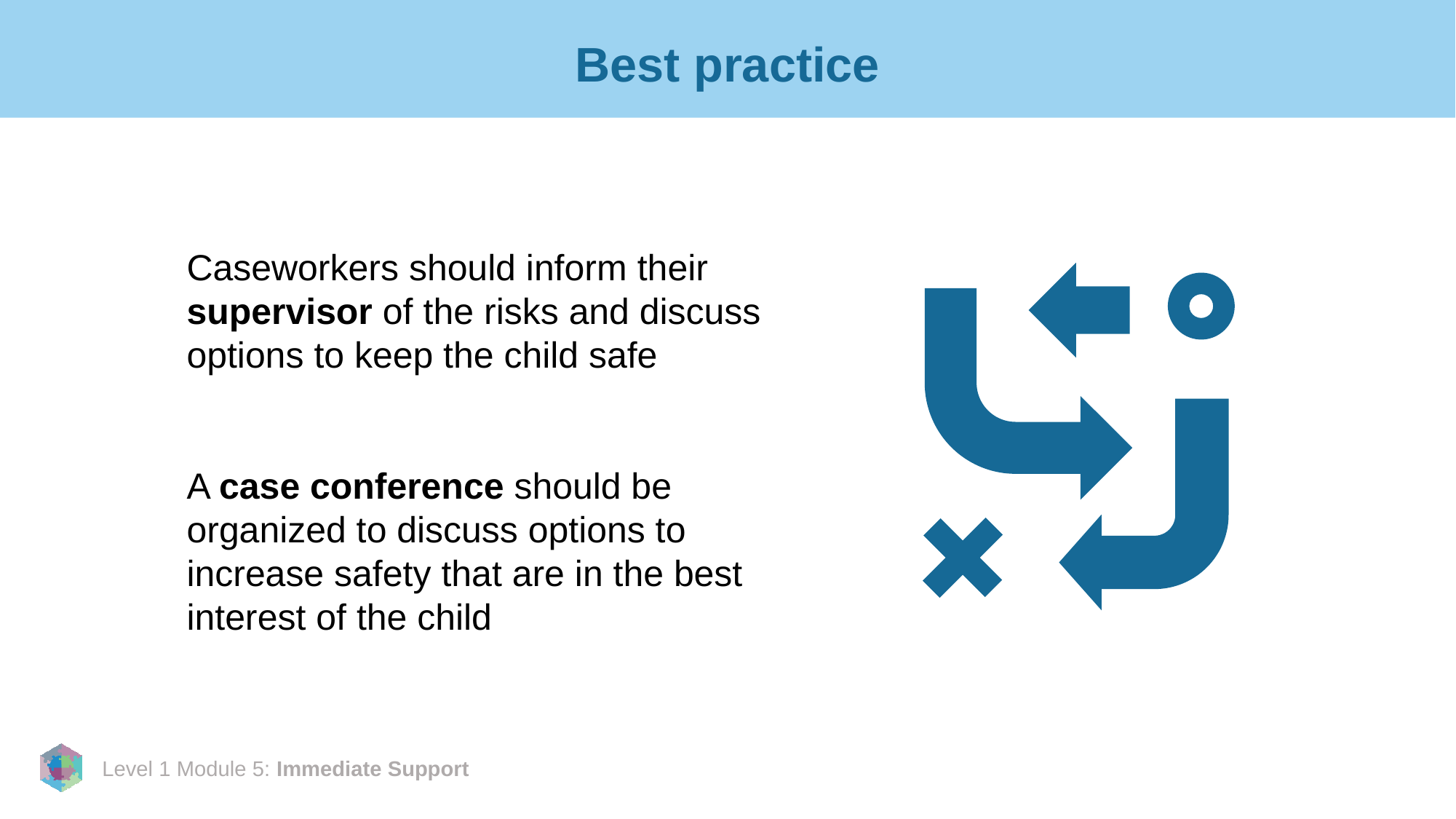

# Best practice
Caseworkers should inform their supervisor of the risks and discuss options to keep the child safe

A case conference should be organized to discuss options to increase safety that are in the best interest of the child